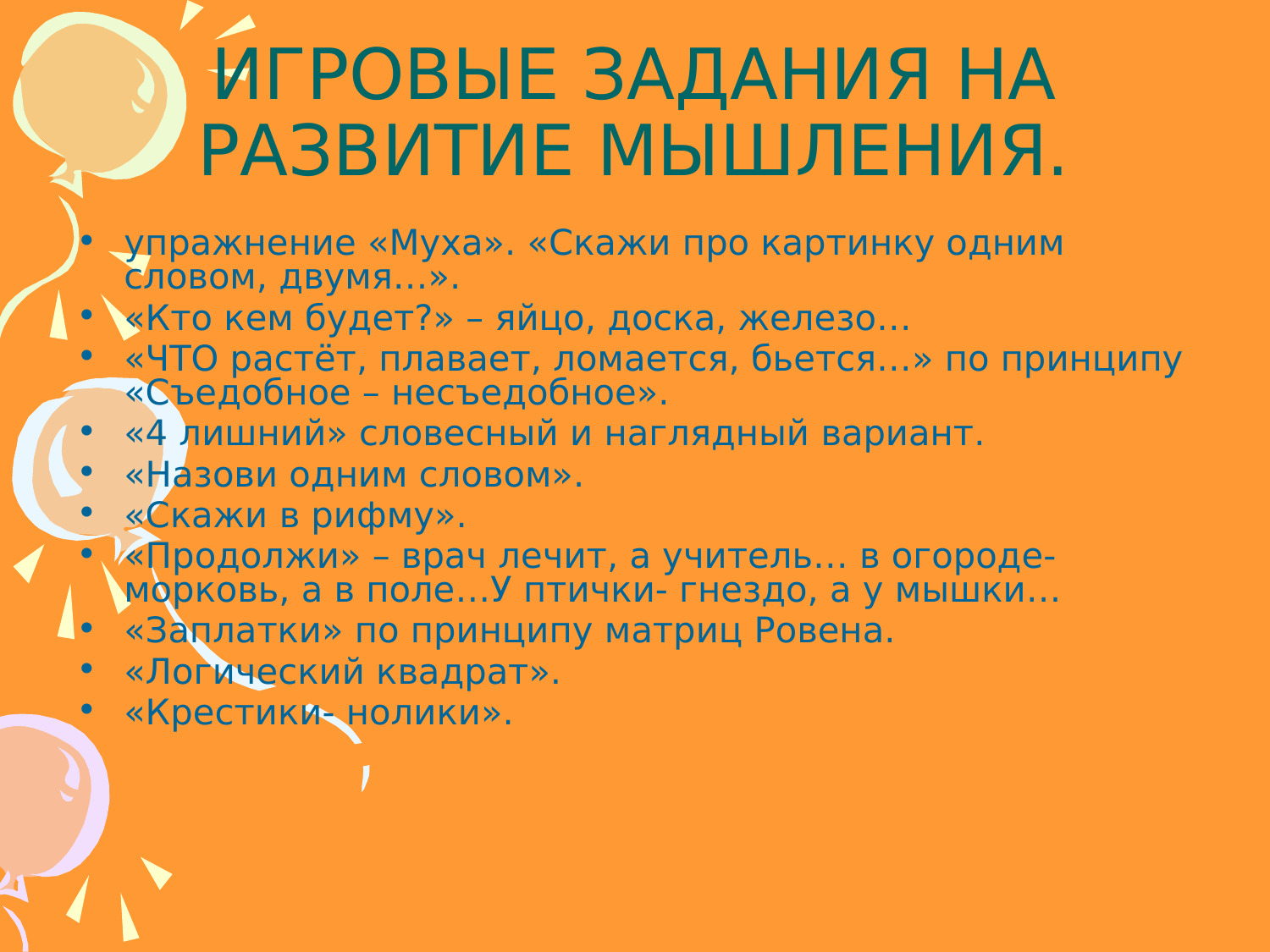

# ИГРОВЫЕ ЗАДАНИЯ НА РАЗВИТИЕ МЫШЛЕНИЯ.
упражнение «Муха». «Скажи про картинку одним словом, двумя…».
«Кто кем будет?» – яйцо, доска, железо…
«ЧТО растёт, плавает, ломается, бьется…» по принципу «Съедобное – несъедобное».
«4 лишний» словесный и наглядный вариант.
«Назови одним словом».
«Скажи в рифму».
«Продолжи» – врач лечит, а учитель… в огороде- морковь, а в поле…У птички- гнездо, а у мышки…
«Заплатки» по принципу матриц Ровена.
«Логический квадрат».
«Крестики- нолики».